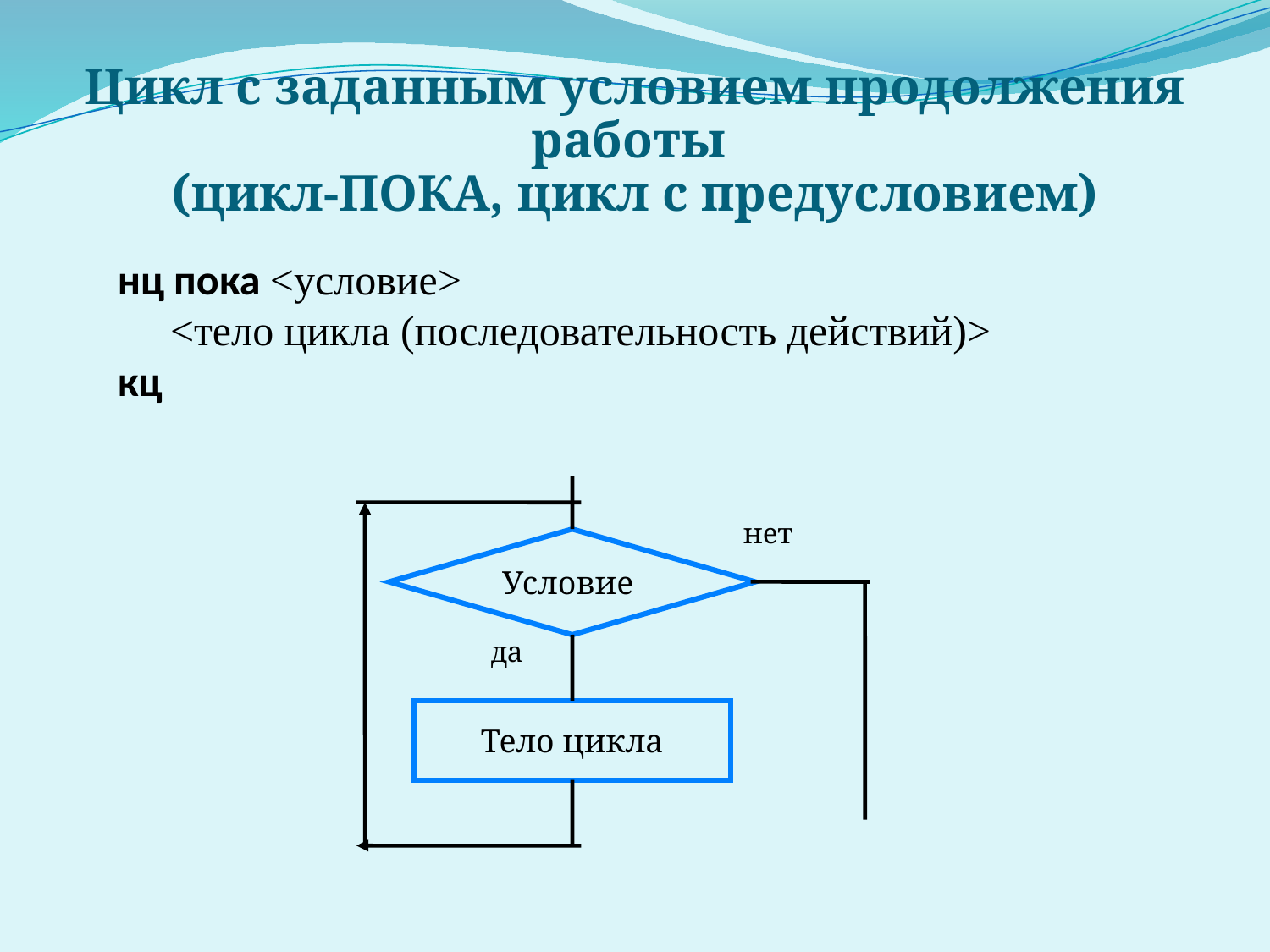

Цикл с заданным условием продолжения работы
(цикл-ПОКА, цикл с предусловием)
нц пока <условие>
     <тело цикла (последовательность действий)>
кц

нет

Условие

да

Тело цикла